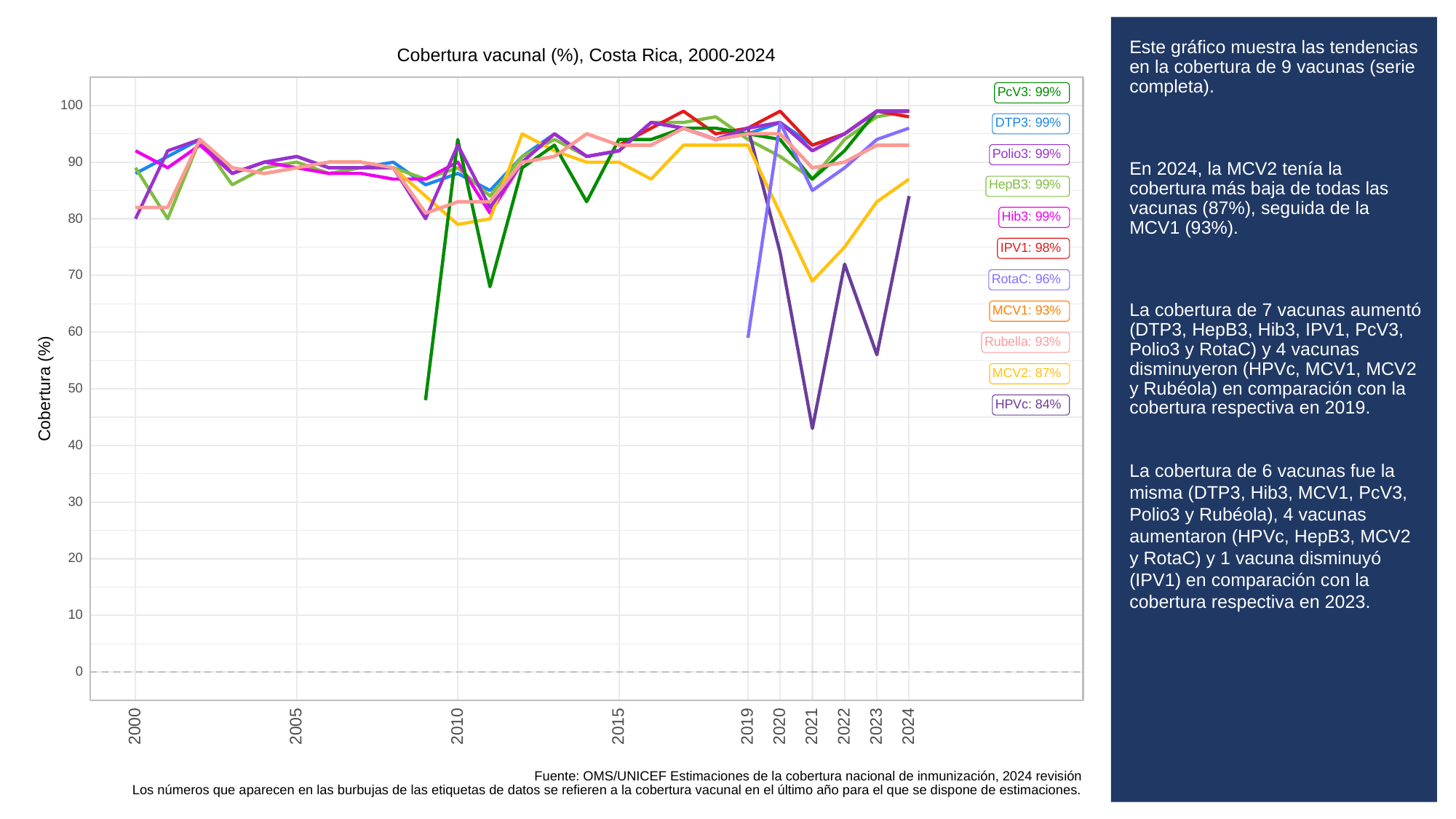

# Este gráfico muestra las tendencias en la cobertura de 9 vacunas (serie completa).

En 2024, la MCV2 tenía la cobertura más baja de todas las vacunas (87%), seguida de la MCV1 (93%).

La cobertura de 7 vacunas aumentó (DTP3, HepB3, Hib3, IPV1, PcV3, Polio3 y RotaC) y 4 vacunas disminuyeron (HPVc, MCV1, MCV2 y Rubéola) en comparación con la cobertura respectiva en 2019.

La cobertura de 6 vacunas fue la misma (DTP3, Hib3, MCV1, PcV3, Polio3 y Rubéola), 4 vacunas aumentaron (HPVc, HepB3, MCV2 y RotaC) y 1 vacuna disminuyó (IPV1) en comparación con la cobertura respectiva en 2023.

Cobertura vacunal (%), Costa Rica, 2000-2024

PcV3: 99%

100

DTP3: 99%

Polio3: 99%
90

HepB3: 99%

Hib3: 99%
80

IPV1: 98%

70
RotaC: 96%

MCV1: 93%
60

Rubella: 93%

MCV2: 87%
Cobertura (%)
50

HPVc: 84%

40

30

20

10

0

2023
2000
2005
2010
2015
2019
2020
2021
2022
2024
Fuente: OMS/UNICEF Estimaciones de la cobertura nacional de inmunización, 2024 revisión
Los números que aparecen en las burbujas de las etiquetas de datos se refieren a la cobertura vacunal en el último año para el que se dispone de estimaciones.